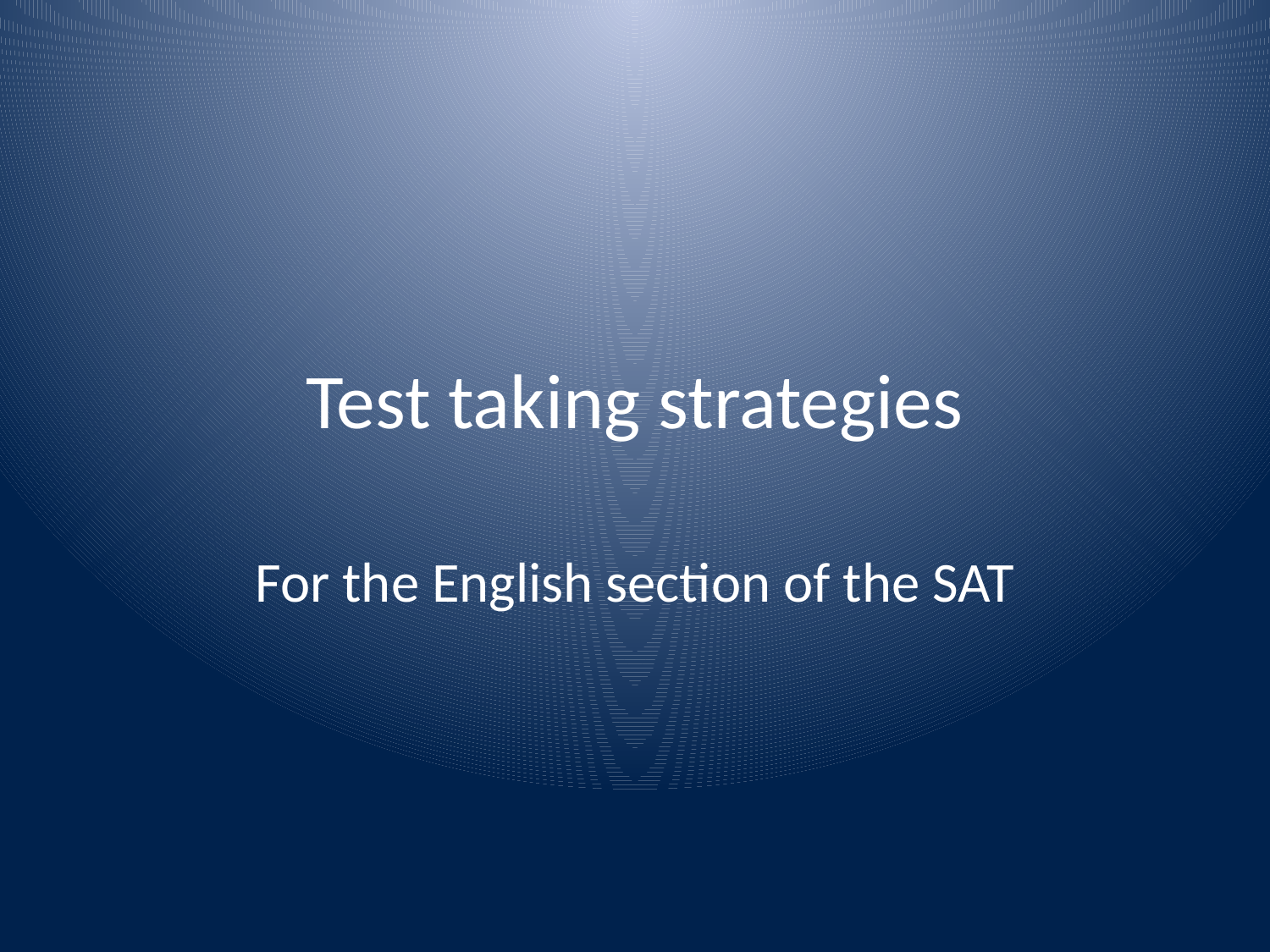

# Test taking strategies
For the English section of the SAT